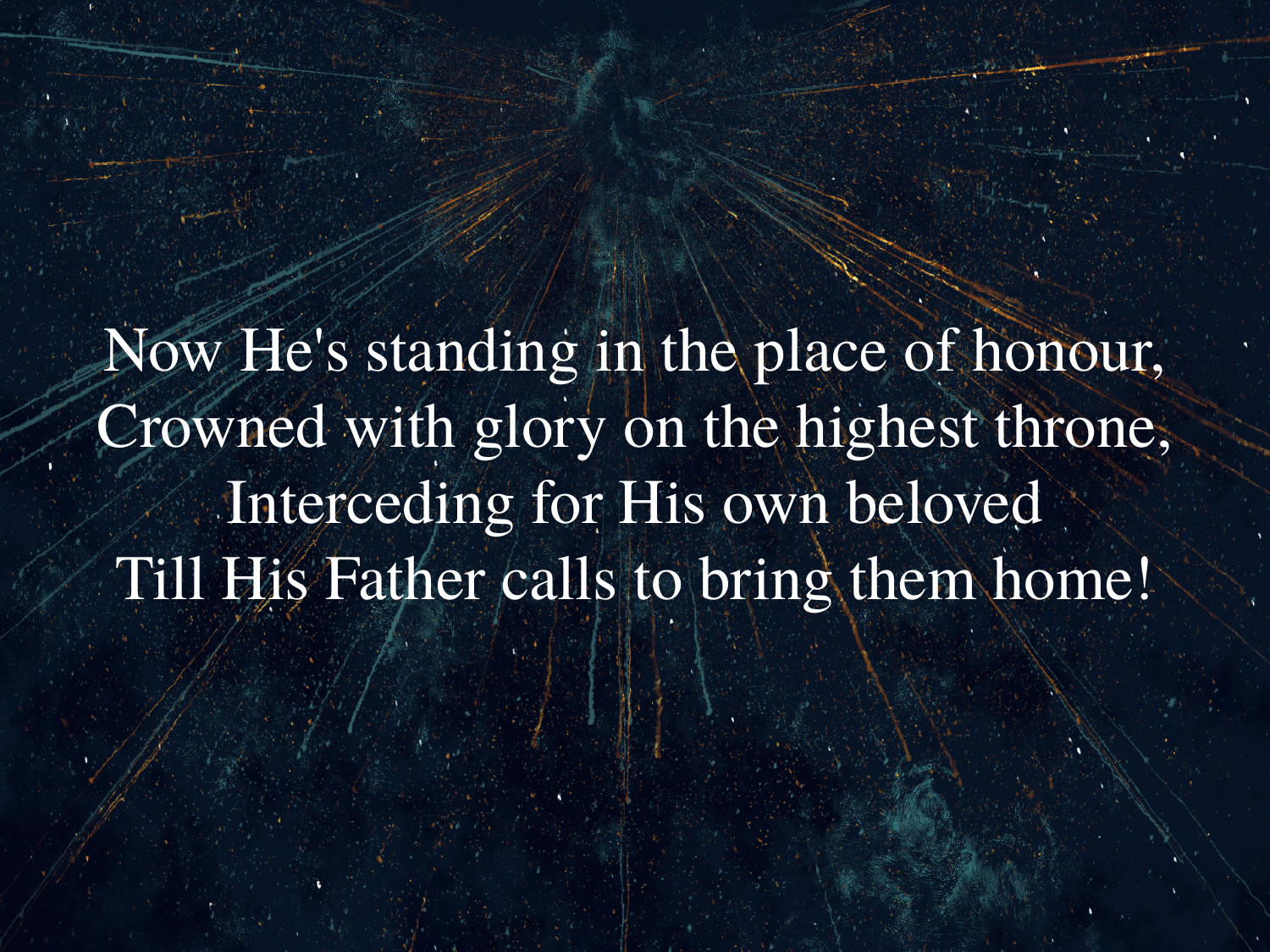

# Now He's standing in the place of honour, Crowned with glory on the highest throne, Interceding for His own beloved Till His Father calls to bring them home!